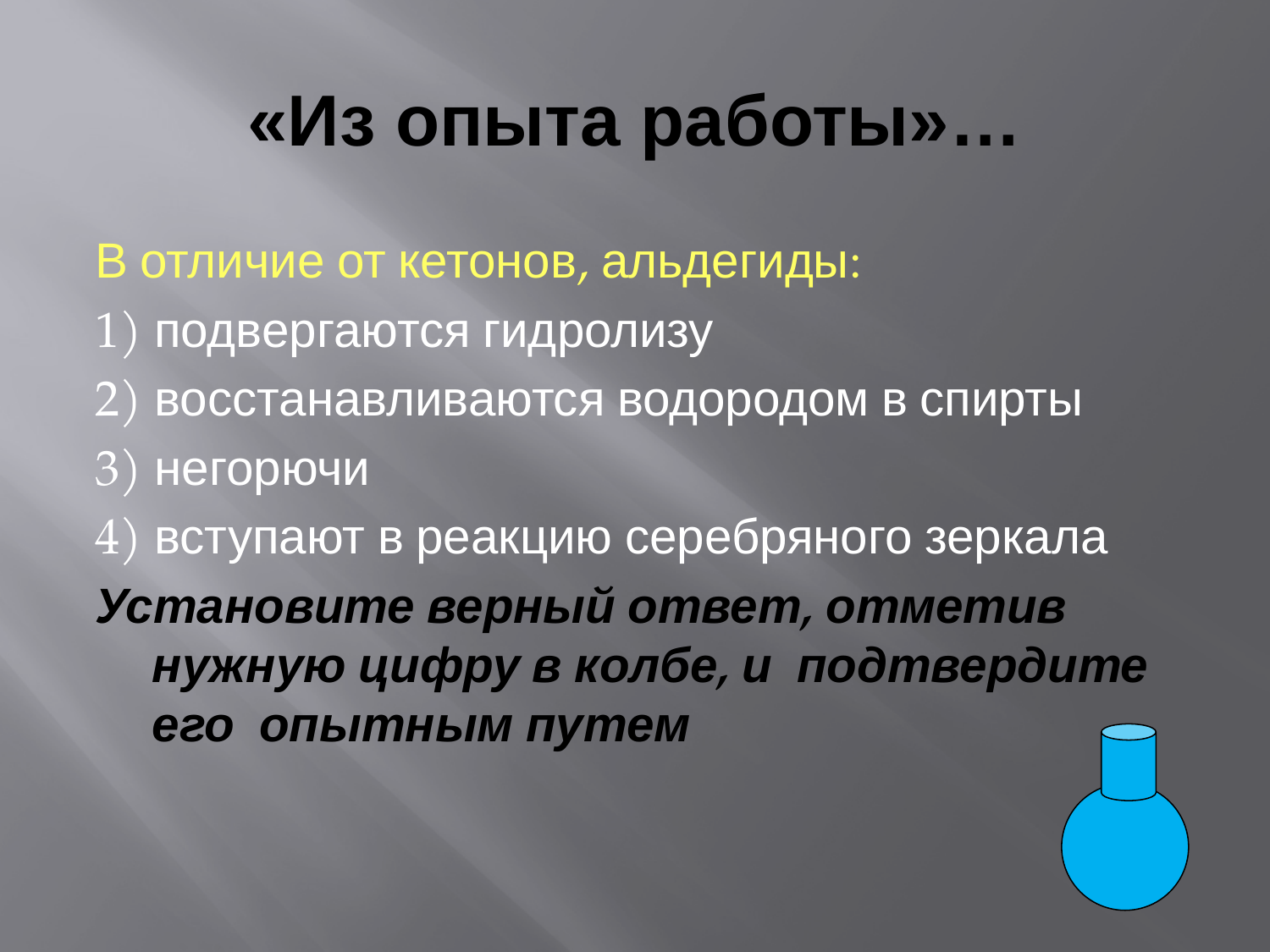

# «Из опыта работы»…
В отличие от кетонов, альдегиды:
1) подвергаются гидролизу
2) восстанавливаются водородом в спирты
3) негорючи
4) вступают в реакцию серебряного зеркала
Установите верный ответ, отметив нужную цифру в колбе, и  подтвердите его  опытным путем